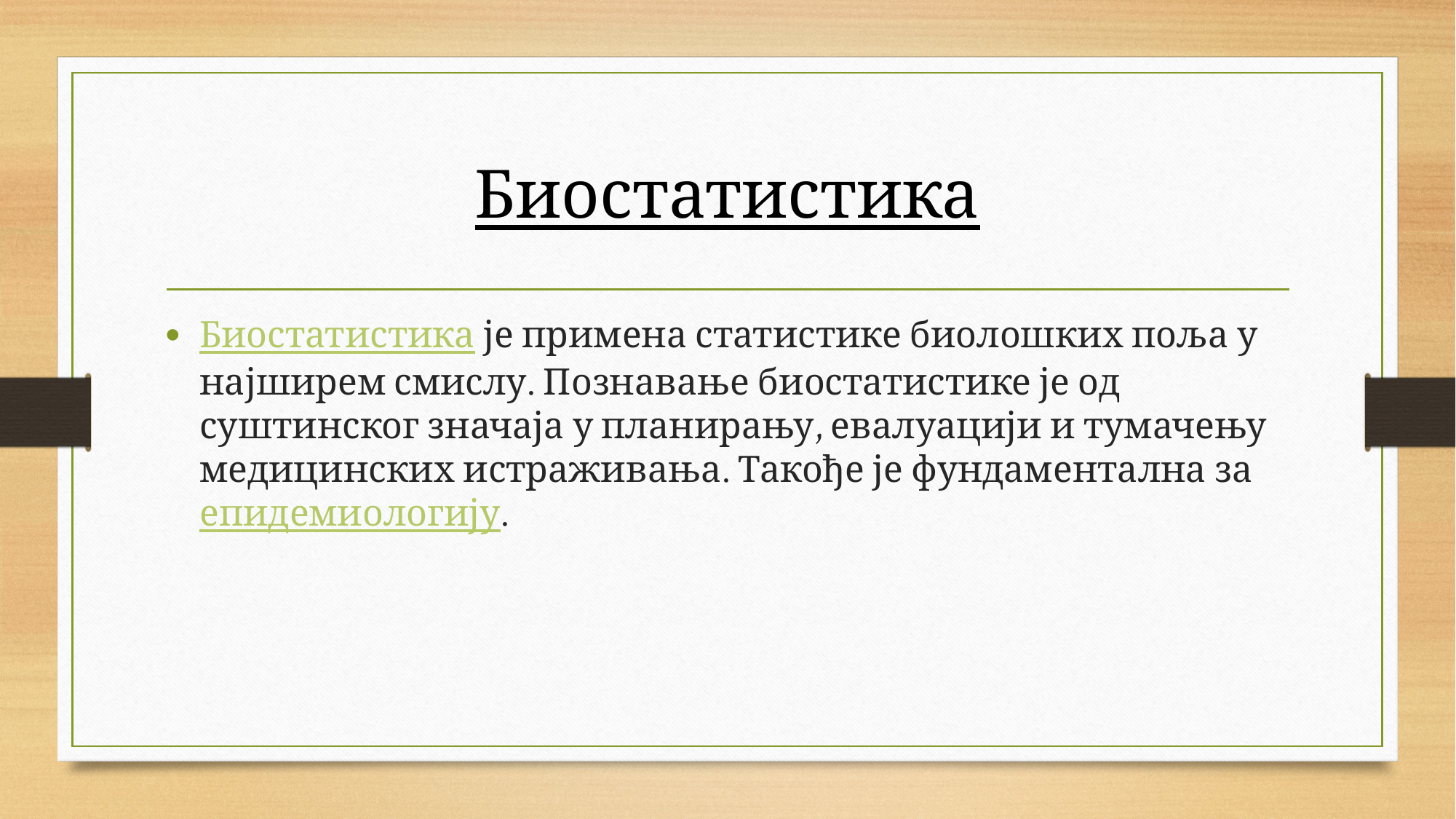

# Биостатистика
Биостатистика је примена статистике биолошких поља у најширем смислу. Познавање биостатистике је од суштинског значаја у планирању, евалуацији и тумачењу медицинских истраживања. Такође је фундаментална за епидемиологију.